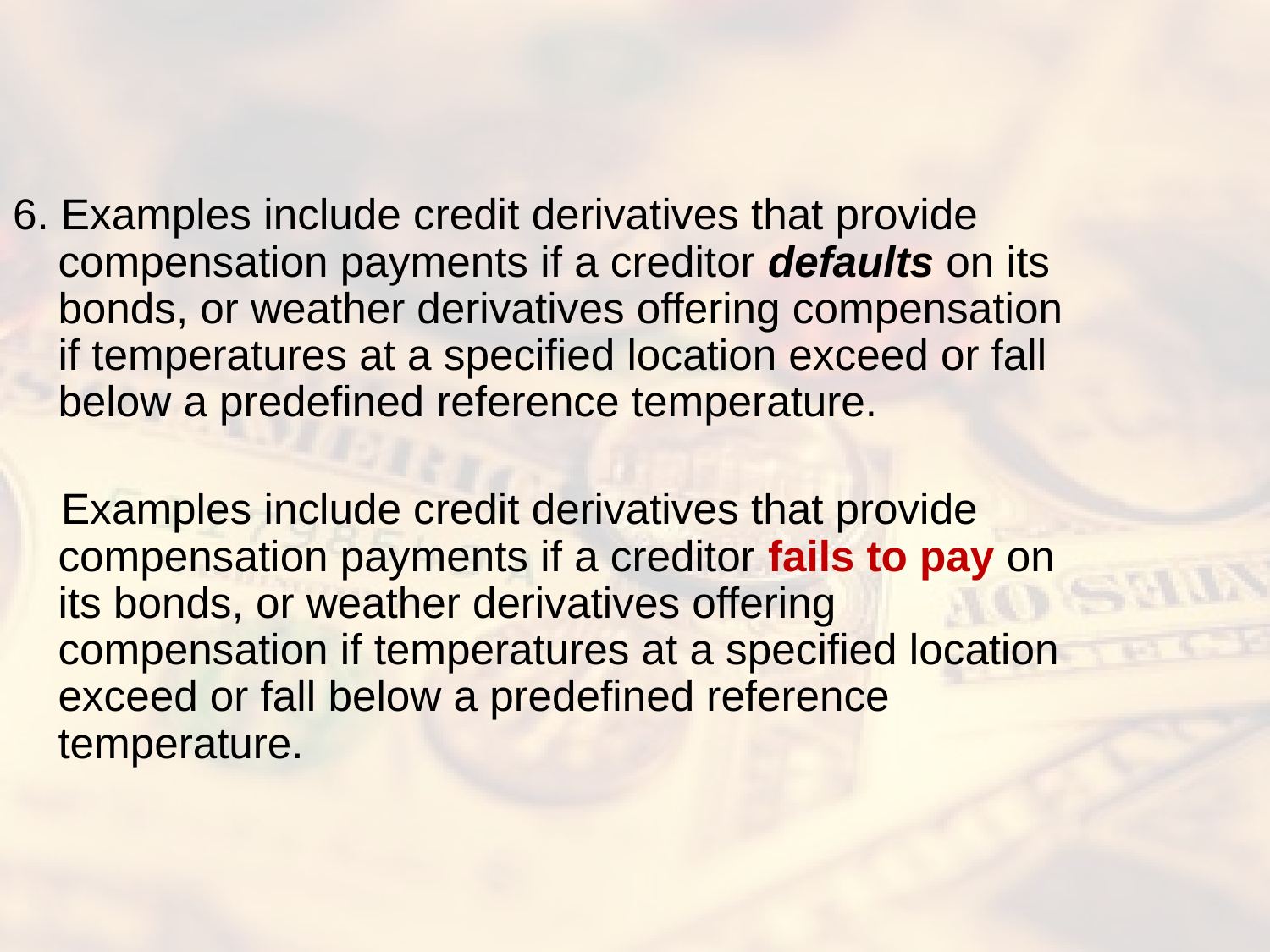

#
6. Examples include credit derivatives that provide compensation payments if a creditor defaults on its bonds, or weather derivatives offering compensation if temperatures at a specified location exceed or fall below a predefined reference temperature.
    Examples include credit derivatives that provide compensation payments if a creditor fails to pay on its bonds, or weather derivatives offering compensation if temperatures at a specified location exceed or fall below a predefined reference temperature.